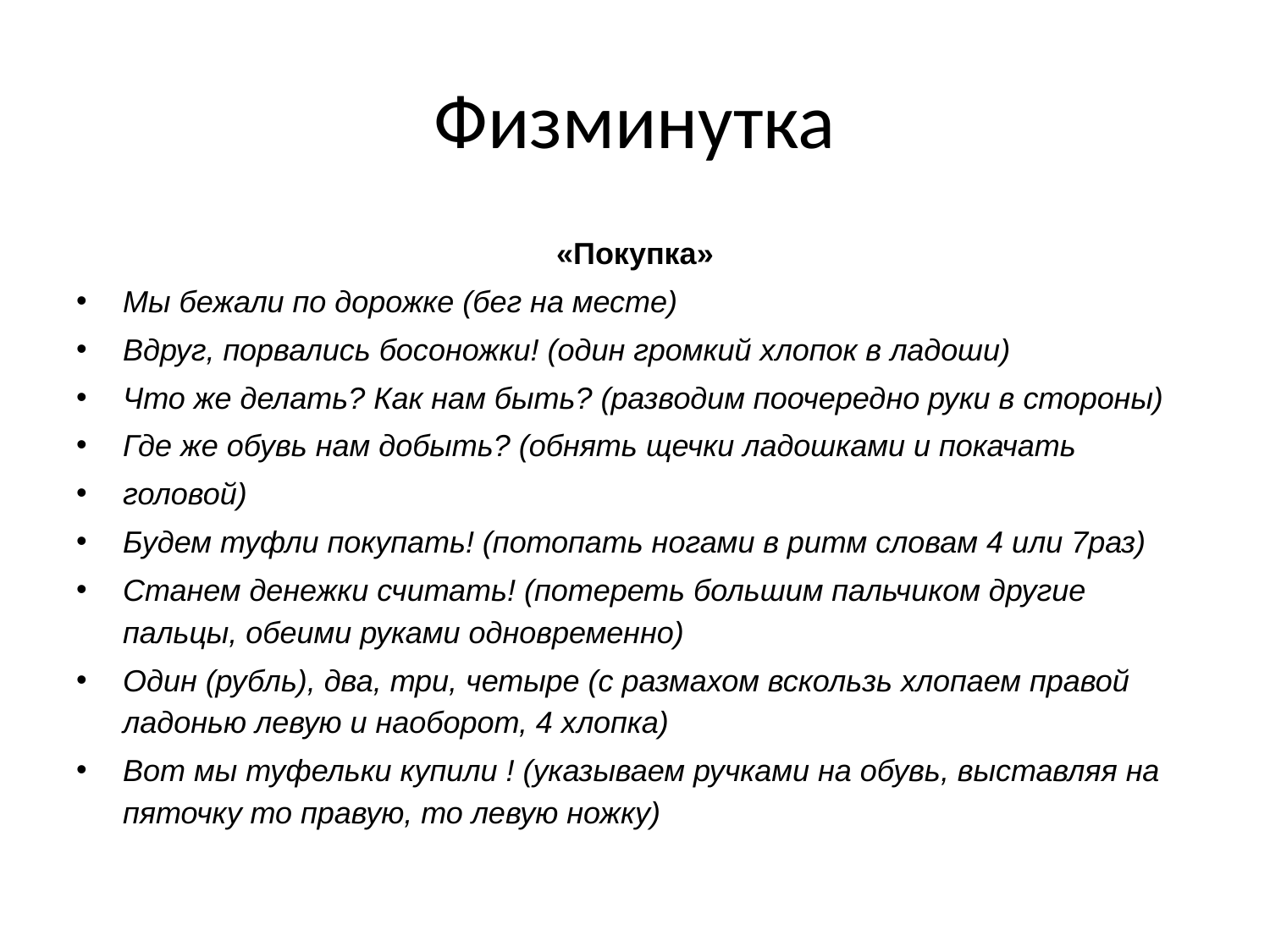

# Физминутка
«Покупка»
Мы бежали по дорожке (бег на месте)
Вдруг, порвались босоножки! (один громкий хлопок в ладоши)
Что же делать? Как нам быть? (разводим поочередно руки в стороны)
Где же обувь нам добыть? (обнять щечки ладошками и покачать
головой)
Будем туфли покупать! (потопать ногами в ритм словам 4 или 7раз)
Станем денежки считать! (потереть большим пальчиком другие пальцы, обеими руками одновременно)
Один (рубль), два, три, четыре (с размахом вскользь хлопаем правой ладонью левую и наоборот, 4 хлопка)
Вот мы туфельки купили ! (указываем ручками на обувь, выставляя на пяточку то правую, то левую ножку)